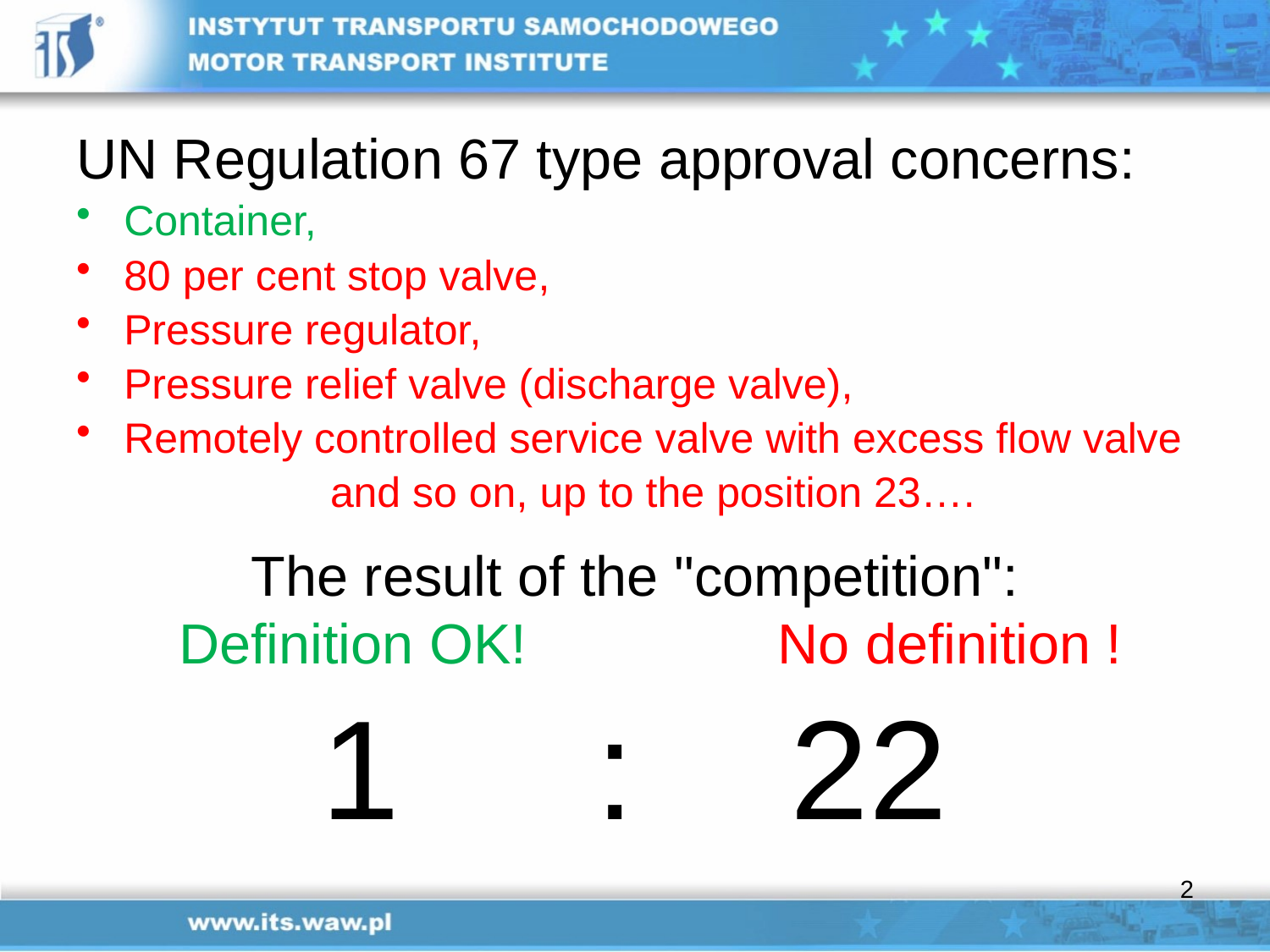

UN Regulation 67 type approval concerns:
Container,
80 per cent stop valve,
Pressure regulator,
Pressure relief valve (discharge valve),
Remotely controlled service valve with excess flow valve
		and so on, up to the position 23….

The result of the "competition":
  Definition OK!                No definition !
1     :    22
2